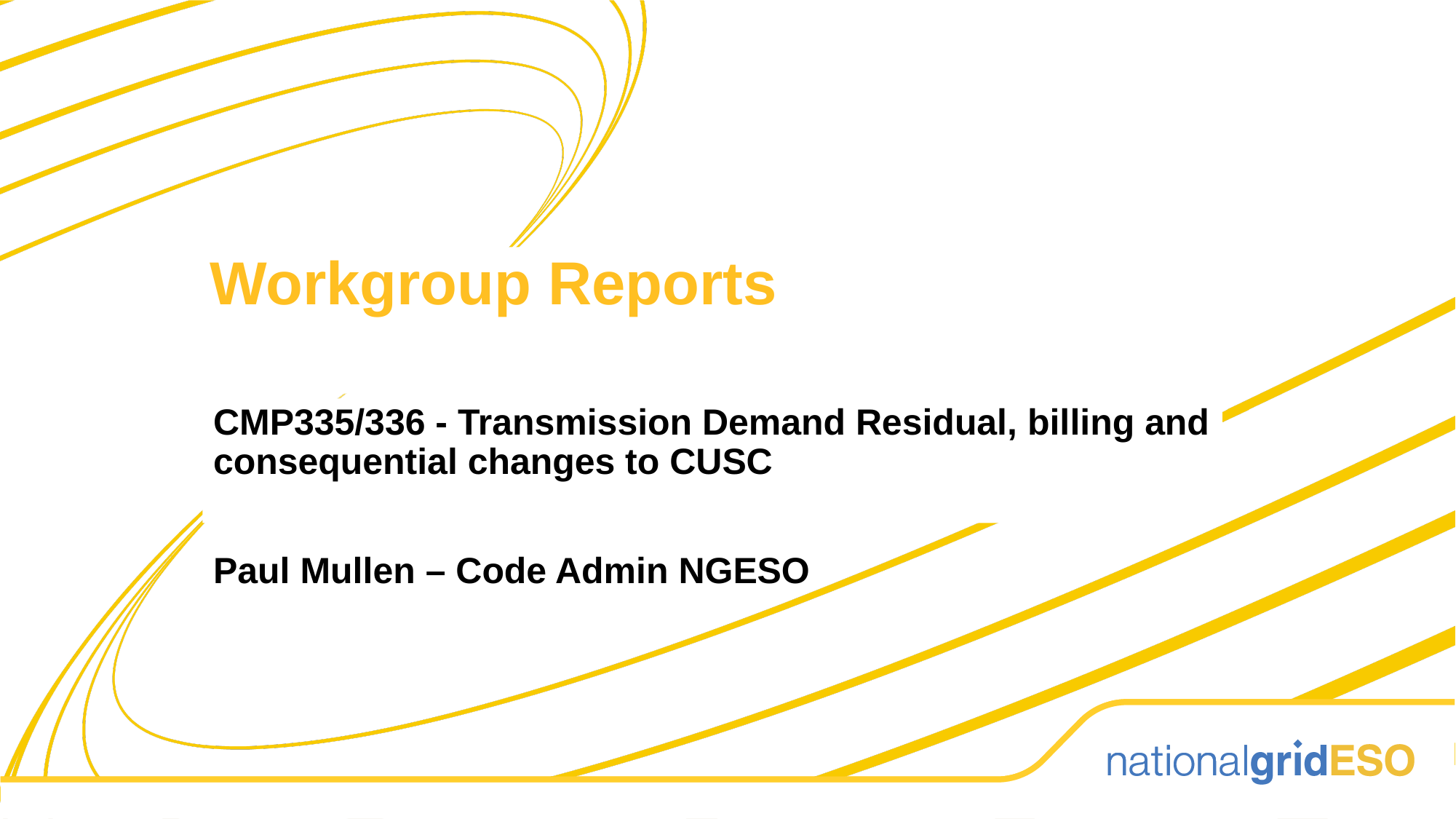

Workgroup Reports
CMP335/336 - Transmission Demand Residual, billing and consequential changes to CUSC

Paul Mullen – Code Admin NGESO